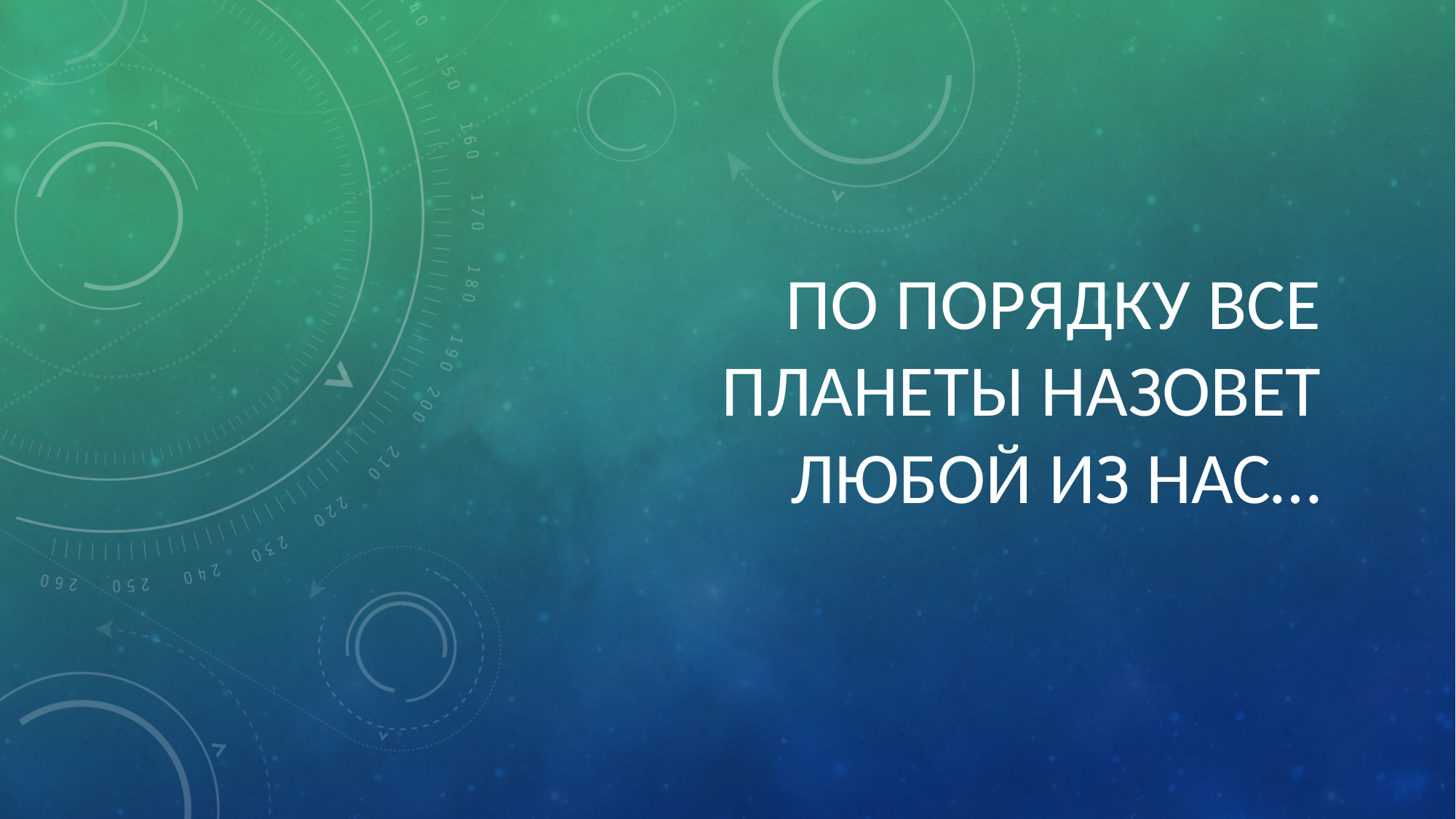

# По порядку все планеты назовет любой из нас…